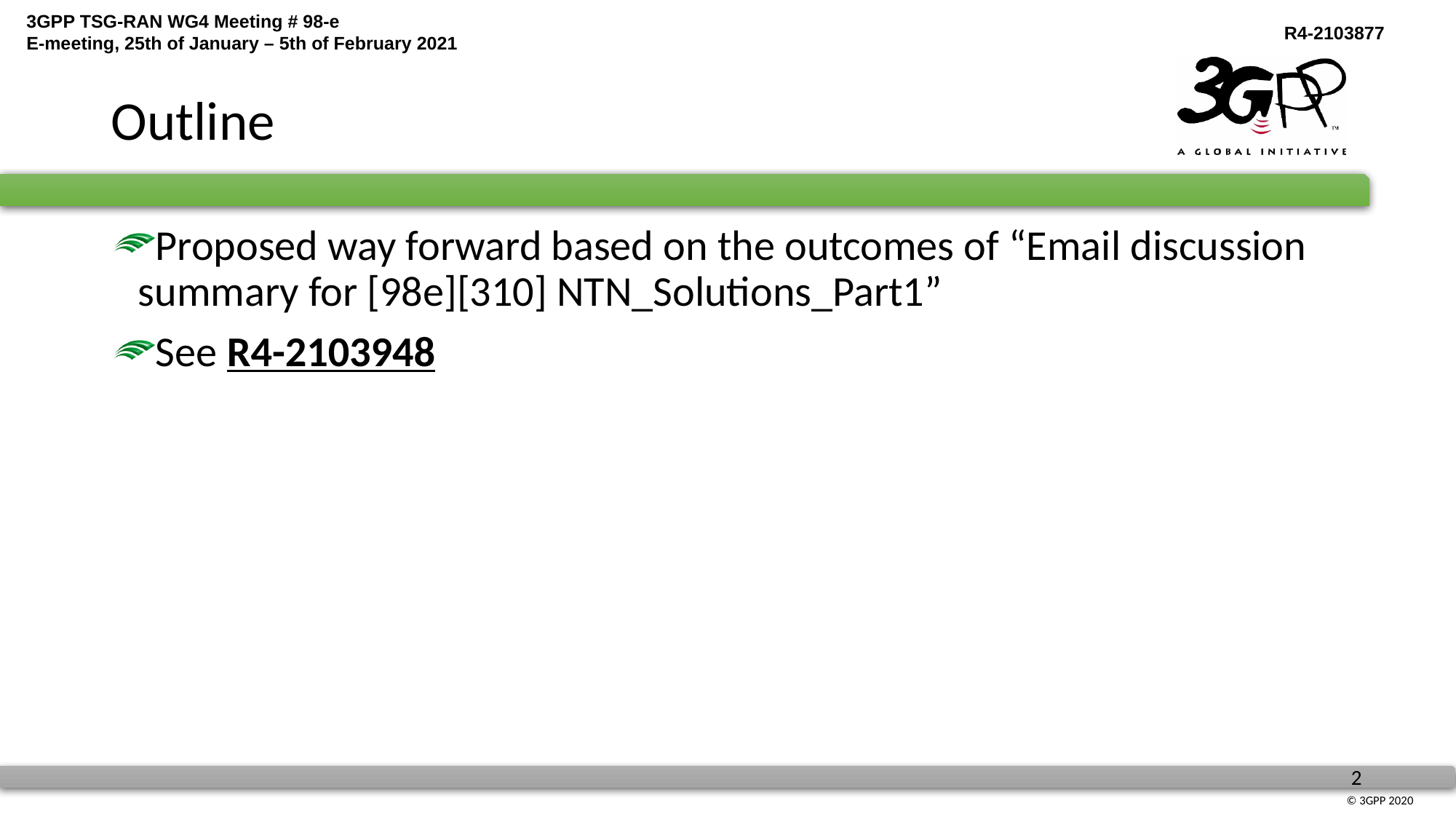

# Outline
Proposed way forward based on the outcomes of “Email discussion summary for [98e][310] NTN_Solutions_Part1”
See R4-2103948